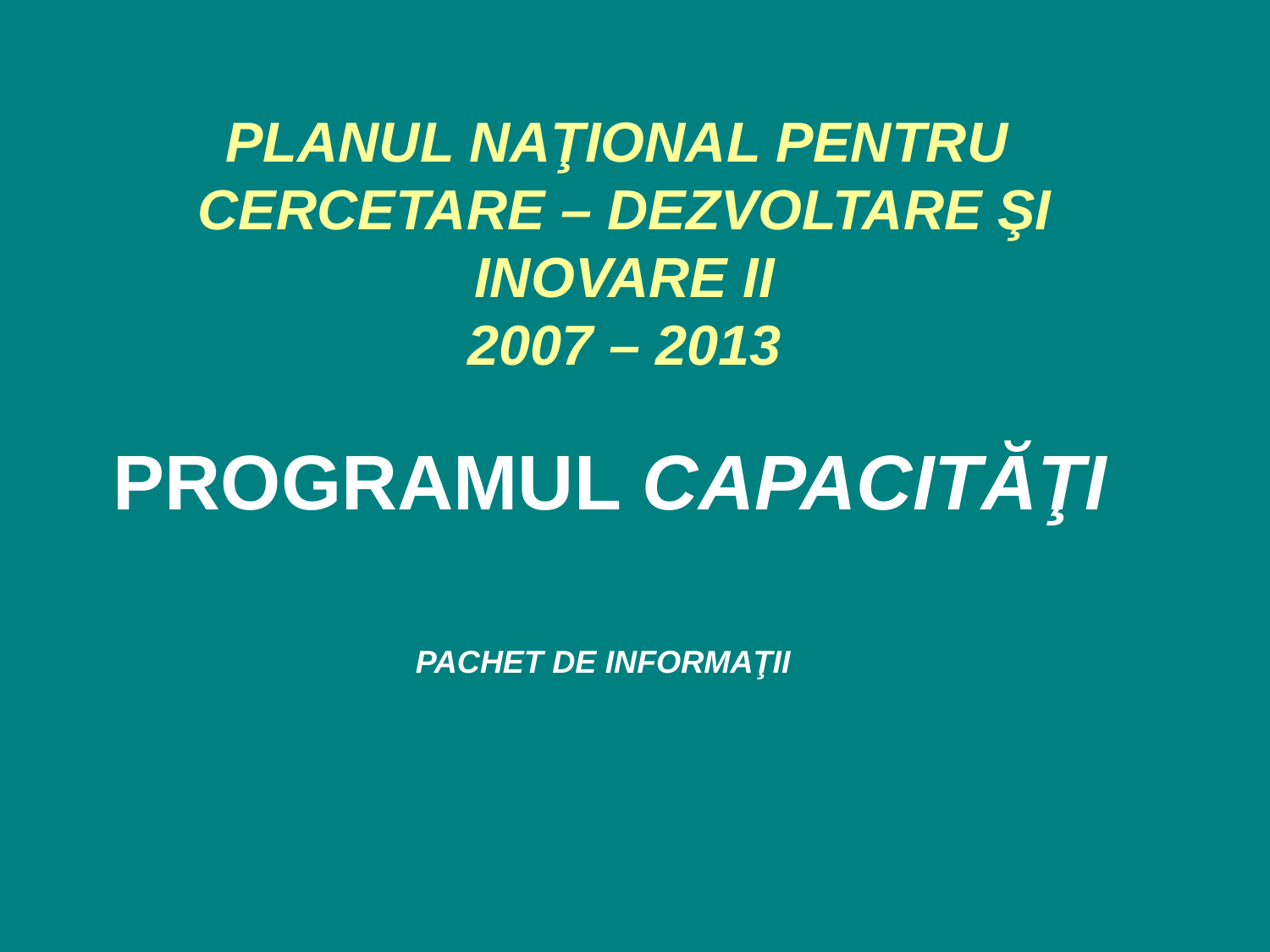

# PLANUL NAŢIONAL PENTRU CERCETARE – DEZVOLTARE ŞI INOVARE II 2007 – 2013
PROGRAMUL CAPACITĂŢI

PACHET DE INFORMAŢII